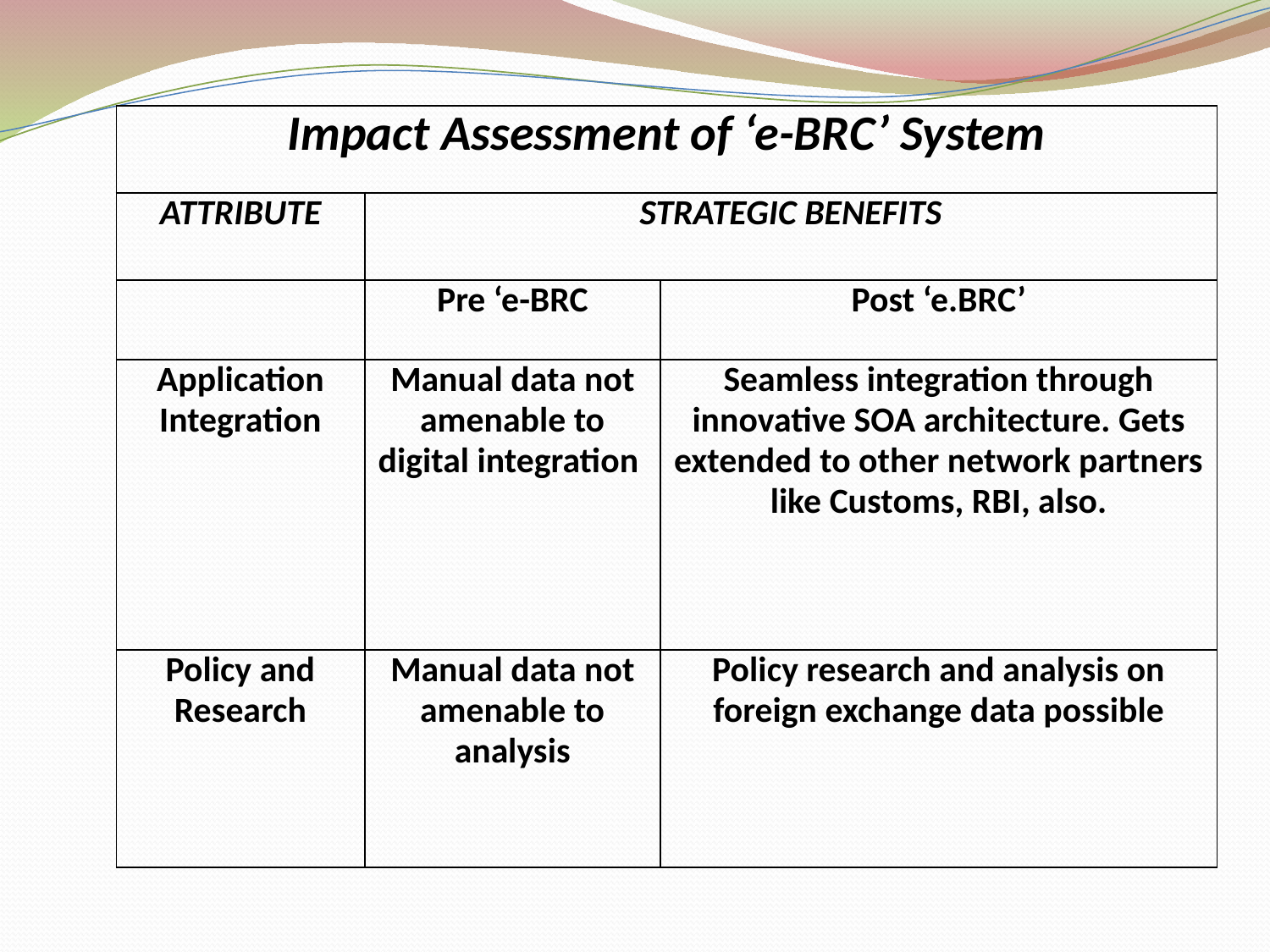

| Impact Assessment of ‘e-BRC’ System |  |  |
| --- | --- | --- |
| ATTRIBUTE | STRATEGIC BENEFITS |  |
|  | Pre ‘e-BRC | Post ‘e.BRC’ |
| Application Integration | Manual data not amenable to digital integration | Seamless integration through innovative SOA architecture. Gets extended to other network partners like Customs, RBI, also. |
| Policy and Research | Manual data not amenable to analysis | Policy research and analysis on foreign exchange data possible |